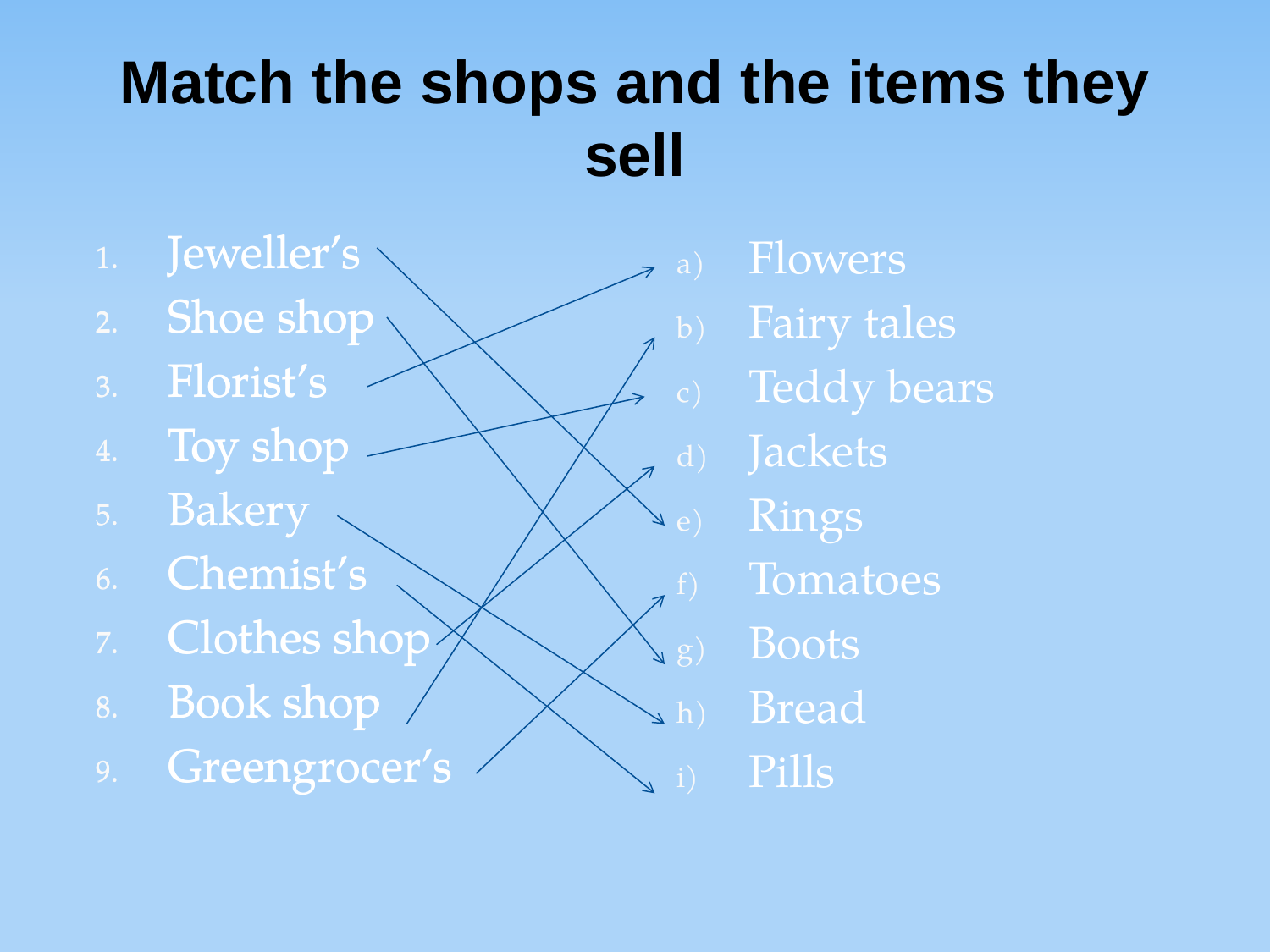

# Match the shops and the items they sell
Jeweller’s
Shoe shop
Florist’s
Toy shop
Bakery
Chemist’s
Clothes shop
Book shop
Greengrocer’s

Jeweller’s
Shoe shop
Florist’s
Toy shop
Bakery
Chemist’s
Clothes shop
Book shop
Greengrocer’s

Flowers
Fairy tales
Teddy bears
Jackets
Rings
Tomatoes
Boots
Bread
Pills